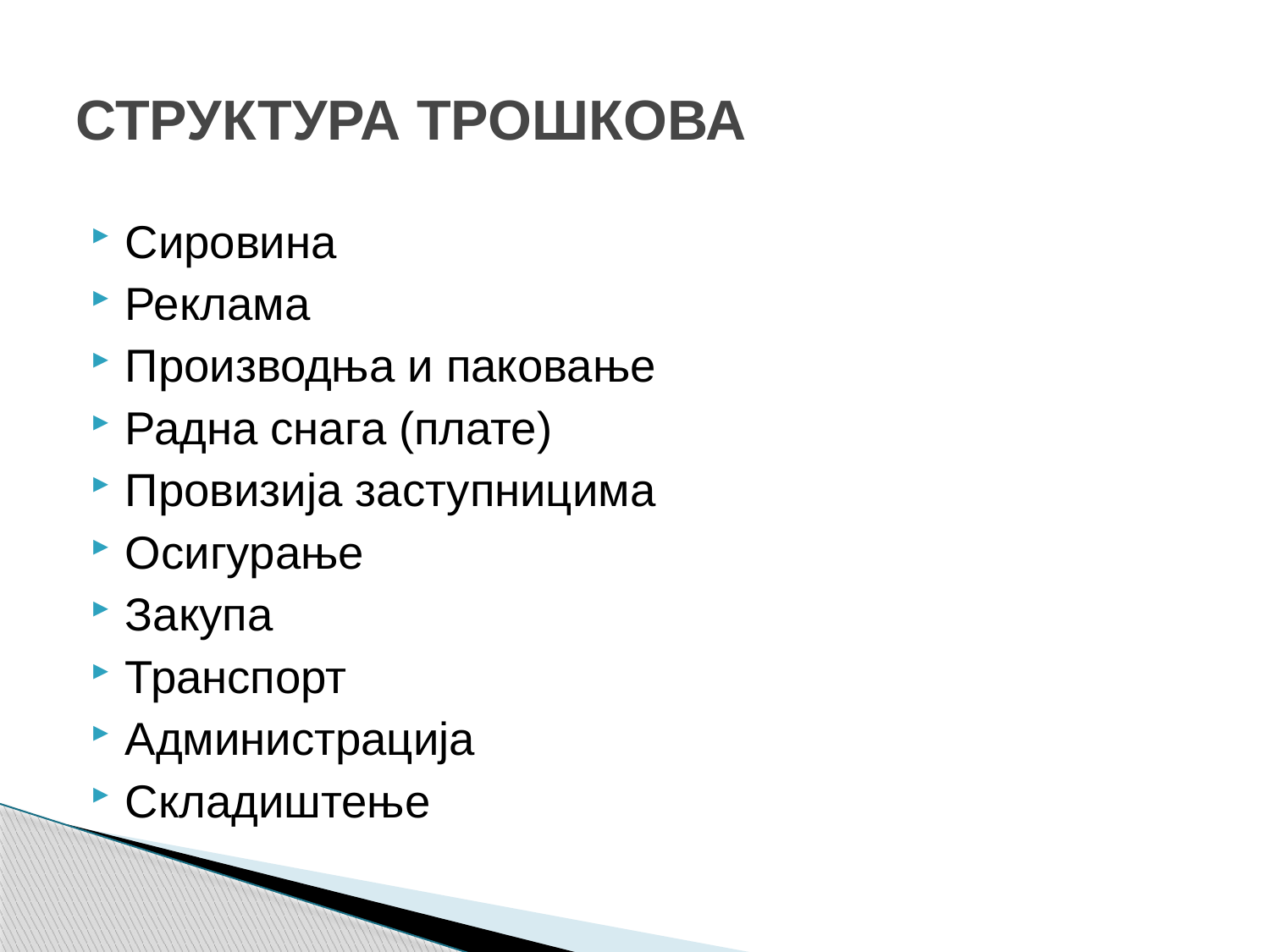

# СТРУКТУРА ТРОШКОВА
Сировина
Реклама
Производња и паковање
Радна снага (плате)
Провизија заступницима
Осигурање
Закупа
Транспорт
Администрација
Складиштење